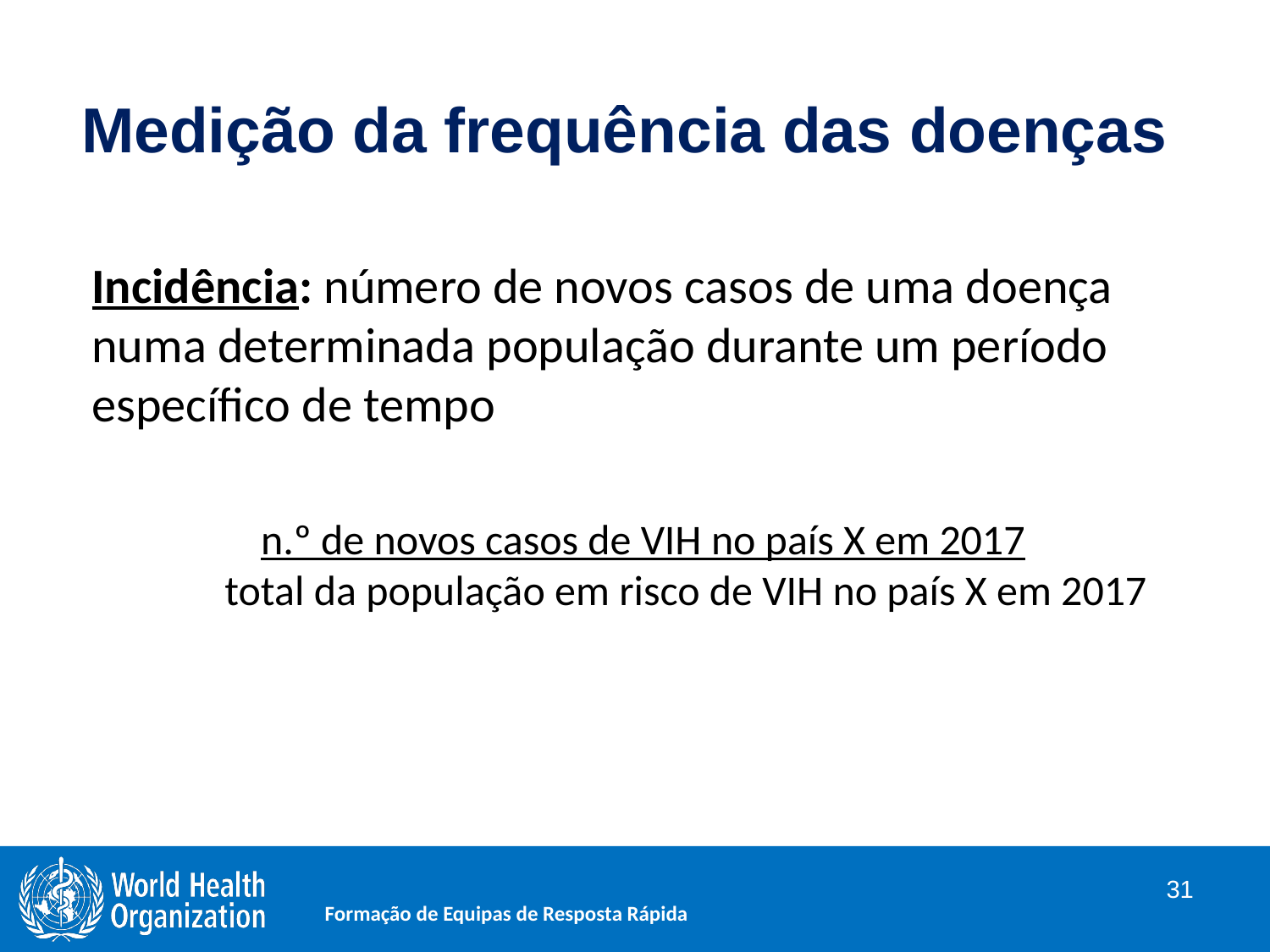

# Medição da frequência das doenças

Incidência: número de novos casos de uma doença numa determinada população durante um período específico de tempo

n.º de novos casos de VIH no país X em 2017
         total da população em risco de VIH no país X em 2017

31